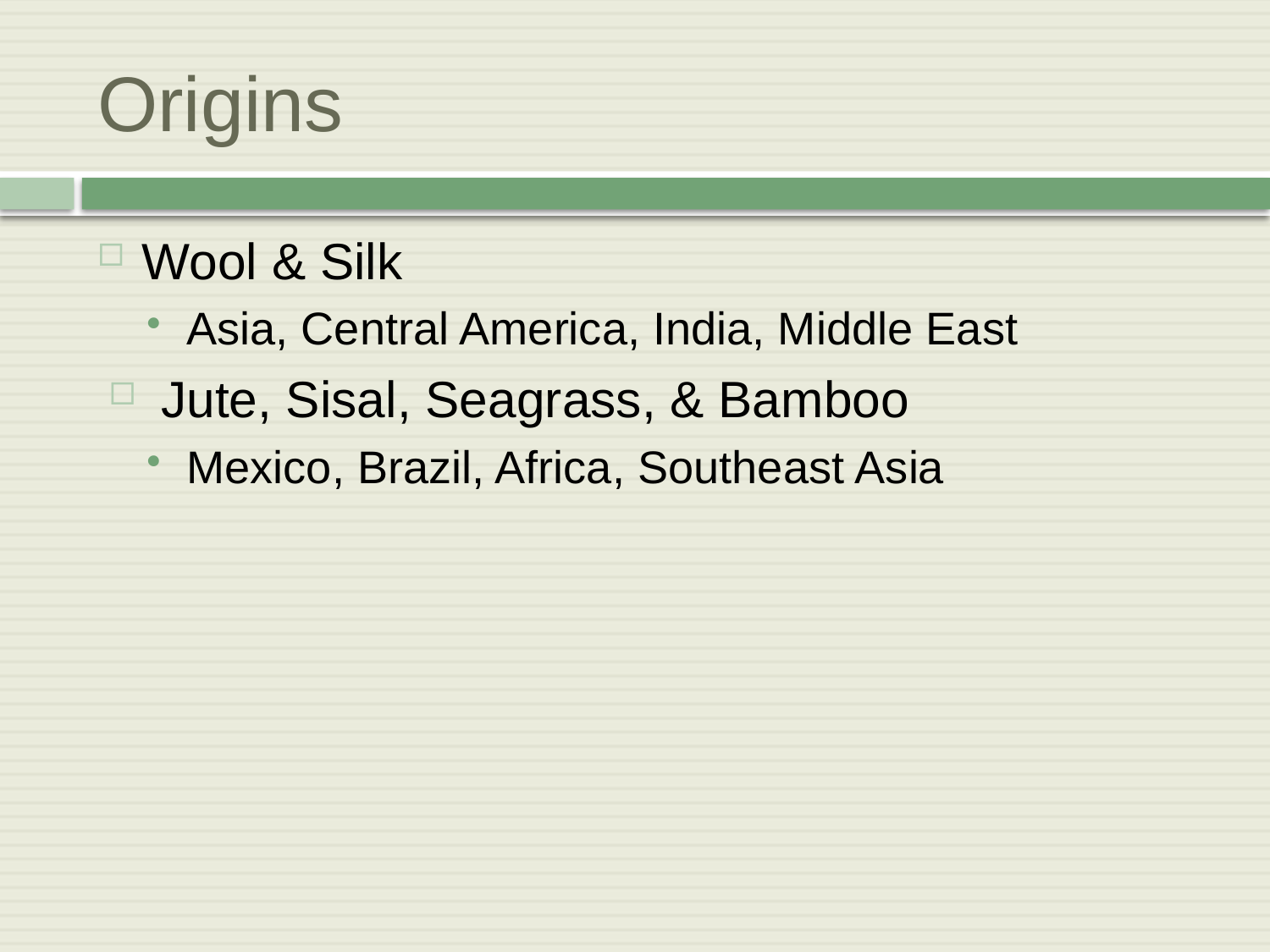

# Origins
Wool & Silk
Asia, Central America, India, Middle East
Jute, Sisal, Seagrass, & Bamboo
Mexico, Brazil, Africa, Southeast Asia